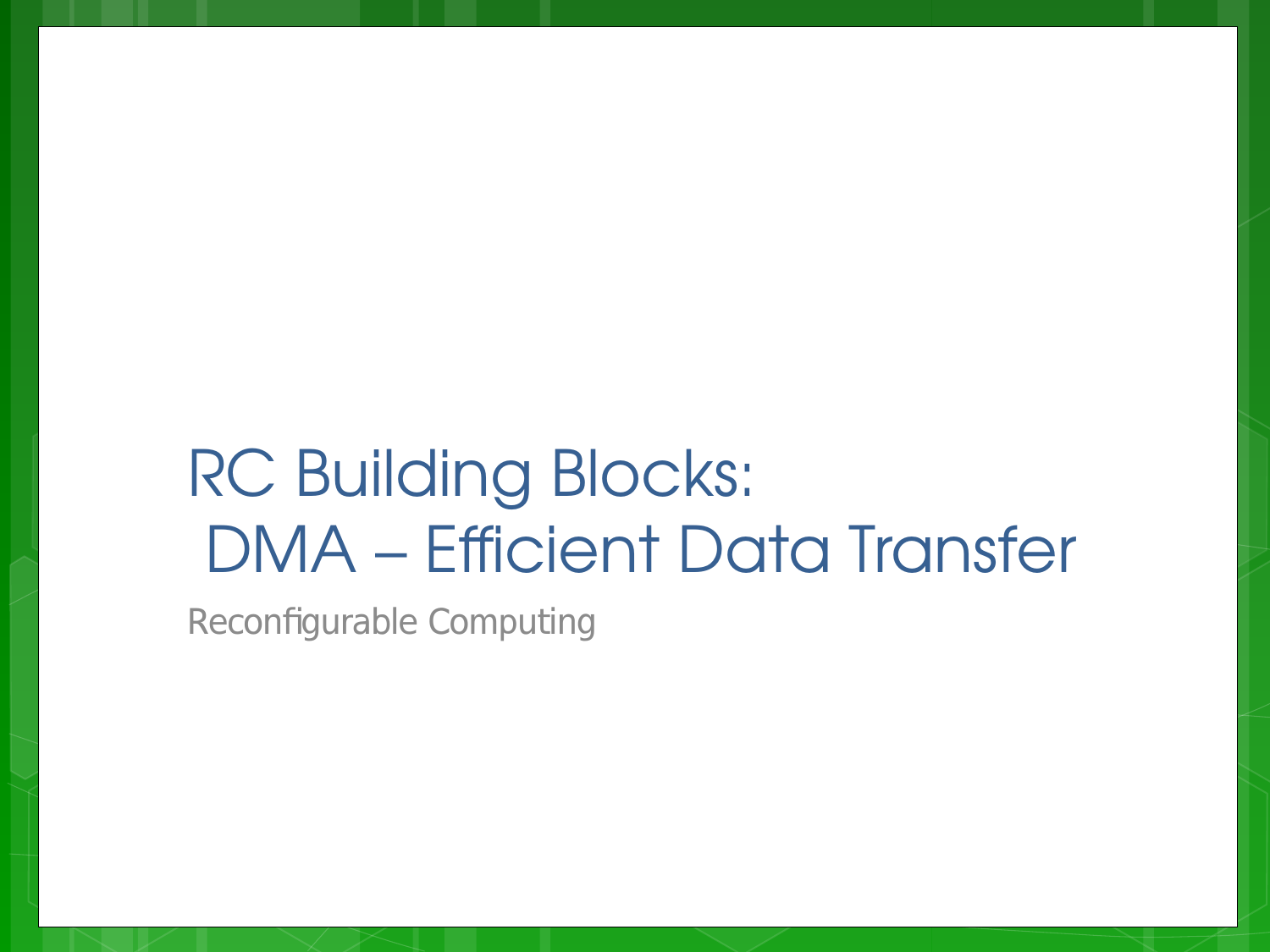

# RC Building Blocks: DMA – Efficient Data Transfer
Reconfigurable Computing